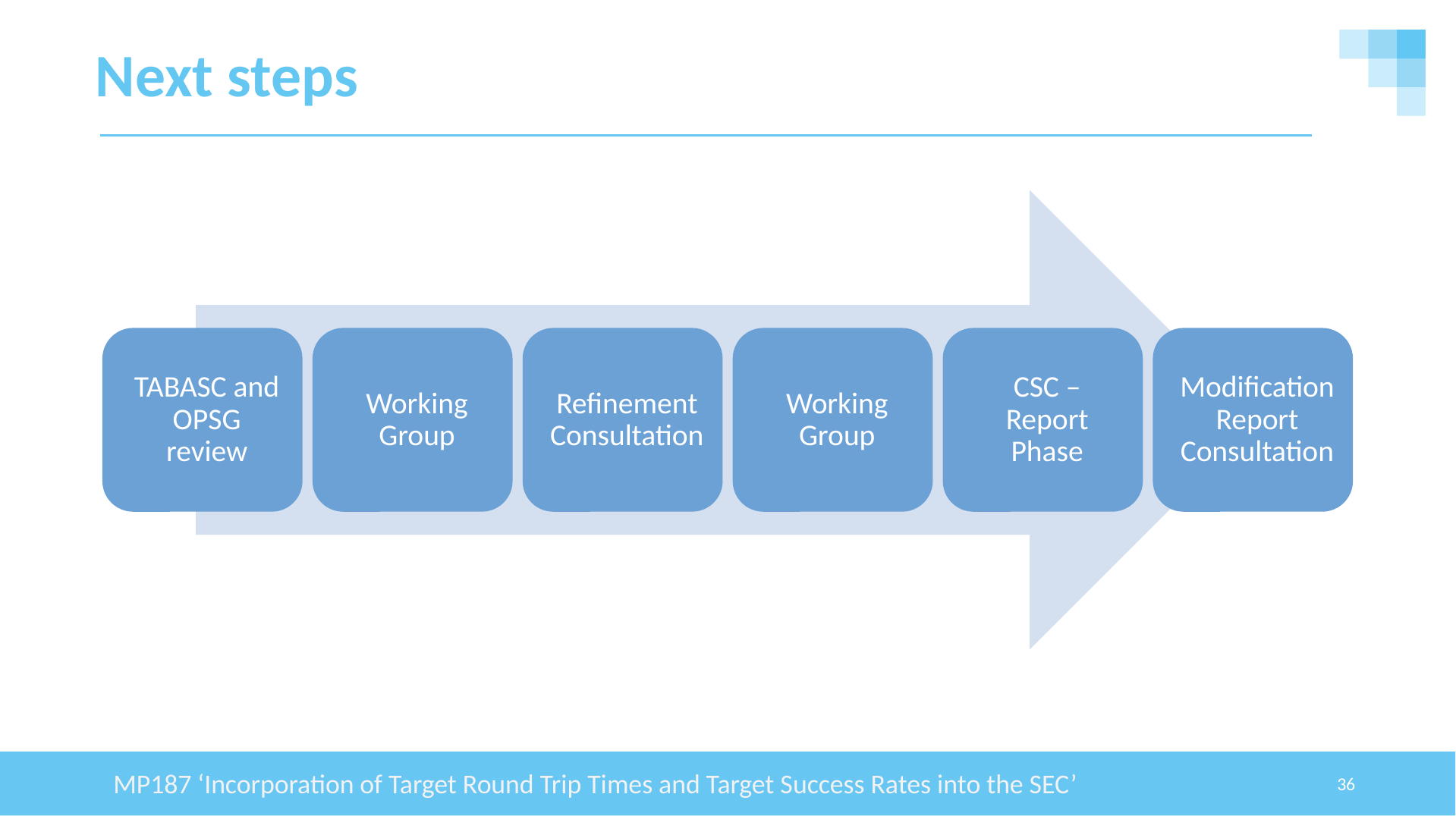

# Next steps
TABASC and OPSG review
Working Group
Refinement Consultation
Working Group
CSC – Report Phase
Modification Report Consultation
MP187 ‘Incorporation of Target Round Trip Times and Target Success Rates into the SEC’
36